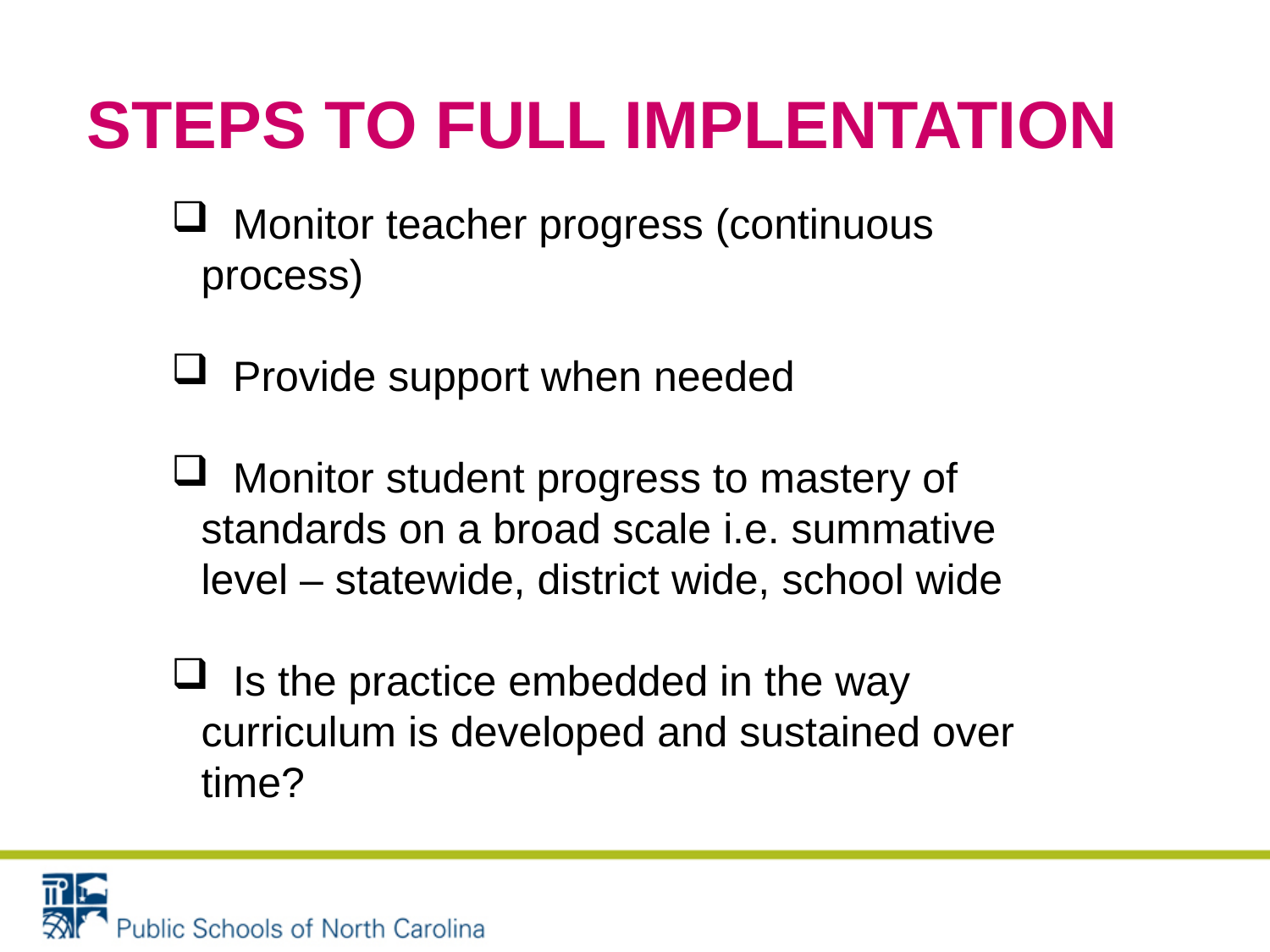

# STEPS TO FULL IMPLENTATION
  Monitor teacher progress (continuous process)

  Provide support when needed

  Monitor student progress to mastery of standards on a broad scale i.e. summative level – statewide, district wide, school wide

  Is the practice embedded in the way curriculum is developed and sustained over time?